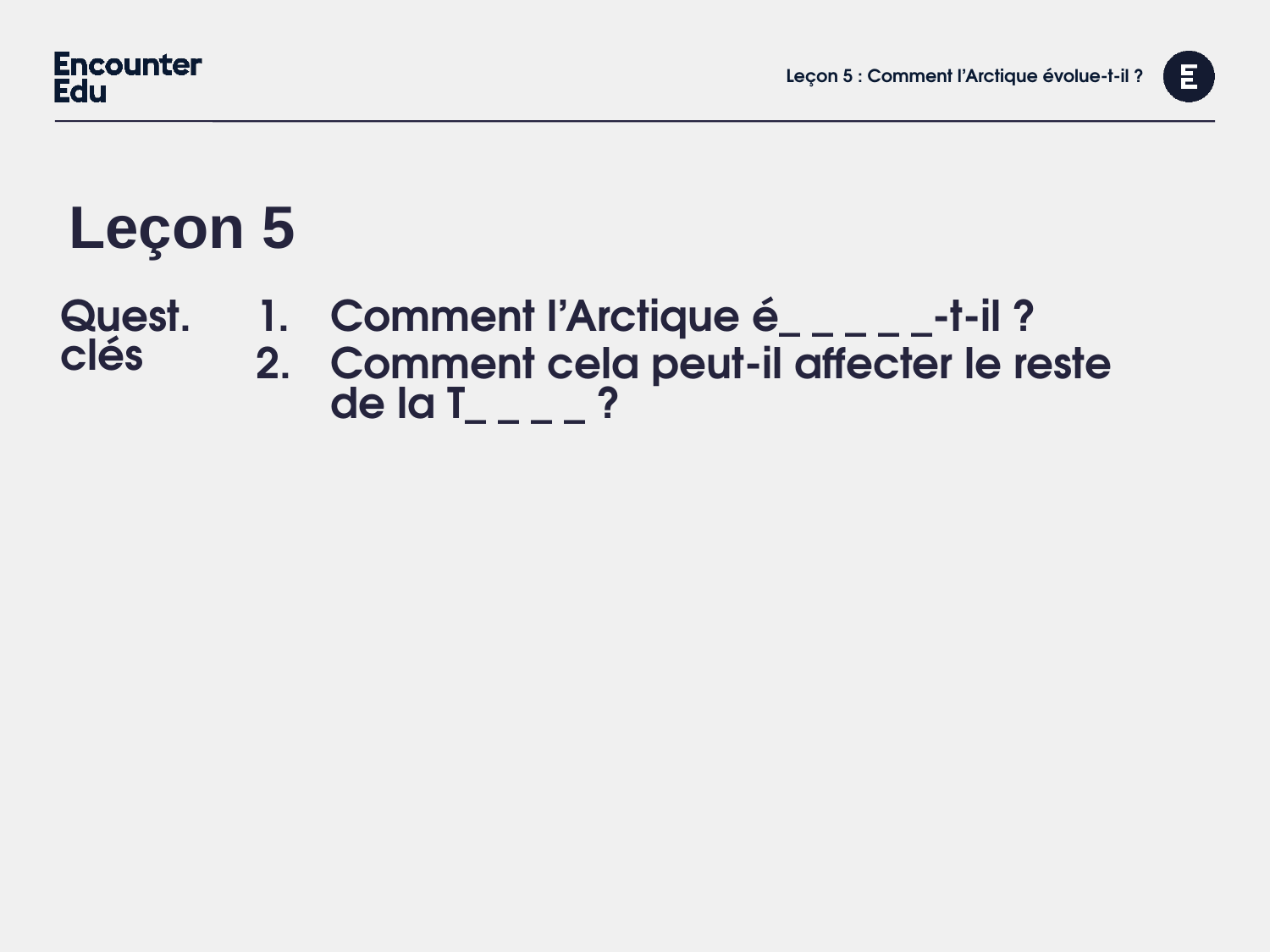

# Leçon 5 : Comment l’Arctique évolue-t-il ?
Leçon 5
| Quest. clés | Comment l’Arctique é\_ \_ \_ \_ \_-t-il ? Comment cela peut-il affecter le reste de la T\_ \_ \_ \_ ? |
| --- | --- |